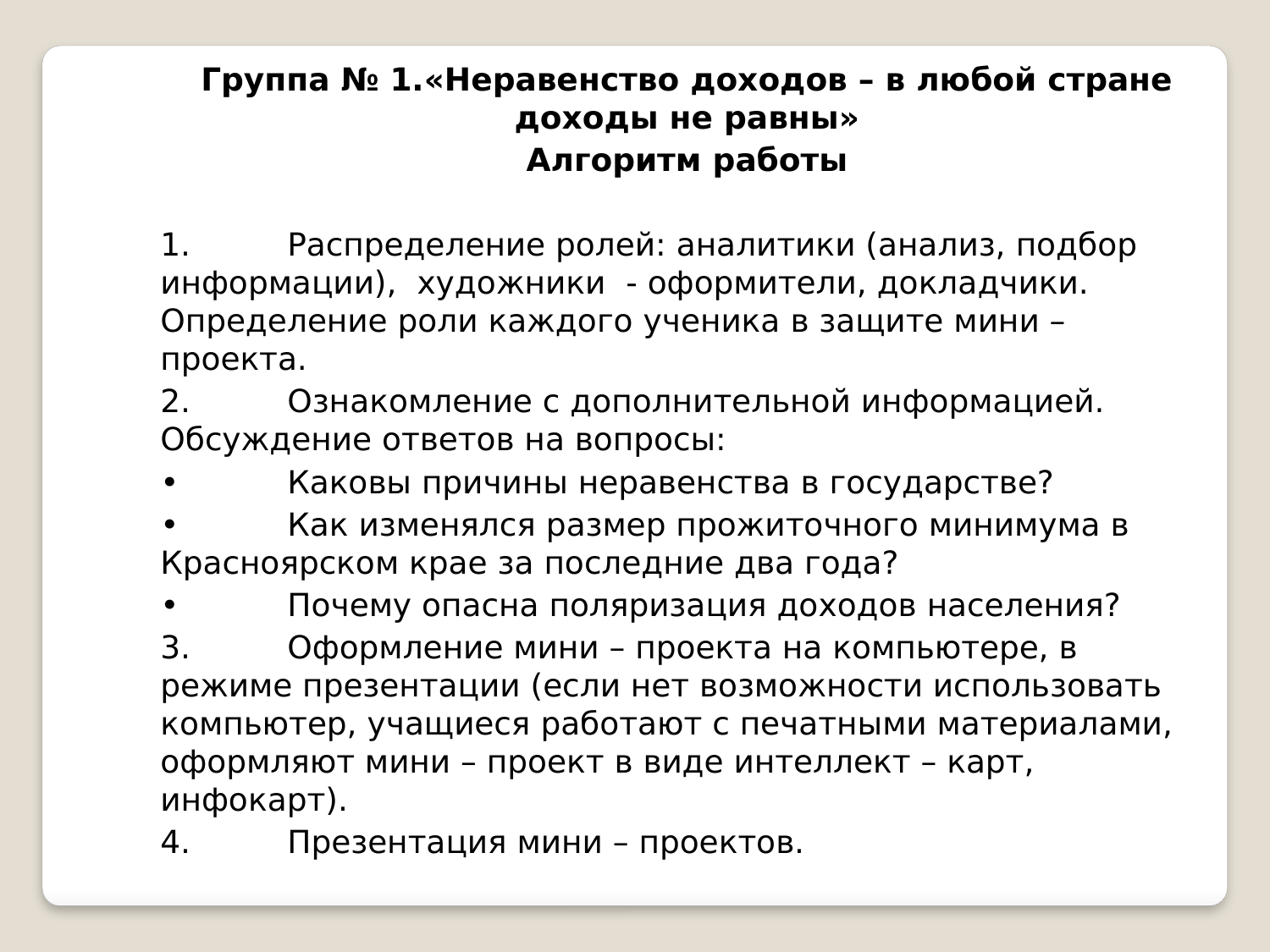

Группа № 1.«Неравенство доходов – в любой стране доходы не равны»
Алгоритм работы

1.	Распределение ролей: аналитики (анализ, подбор информации),  художники  - оформители, докладчики. Определение роли каждого ученика в защите мини – проекта.
2.	Ознакомление с дополнительной информацией. Обсуждение ответов на вопросы:
•	Каковы причины неравенства в государстве?
•	Как изменялся размер прожиточного минимума в Красноярском крае за последние два года?
•	Почему опасна поляризация доходов населения?
3.	Оформление мини – проекта на компьютере, в режиме презентации (если нет возможности использовать компьютер, учащиеся работают с печатными материалами, оформляют мини – проект в виде интеллект – карт, инфокарт).
4.	Презентация мини – проектов.